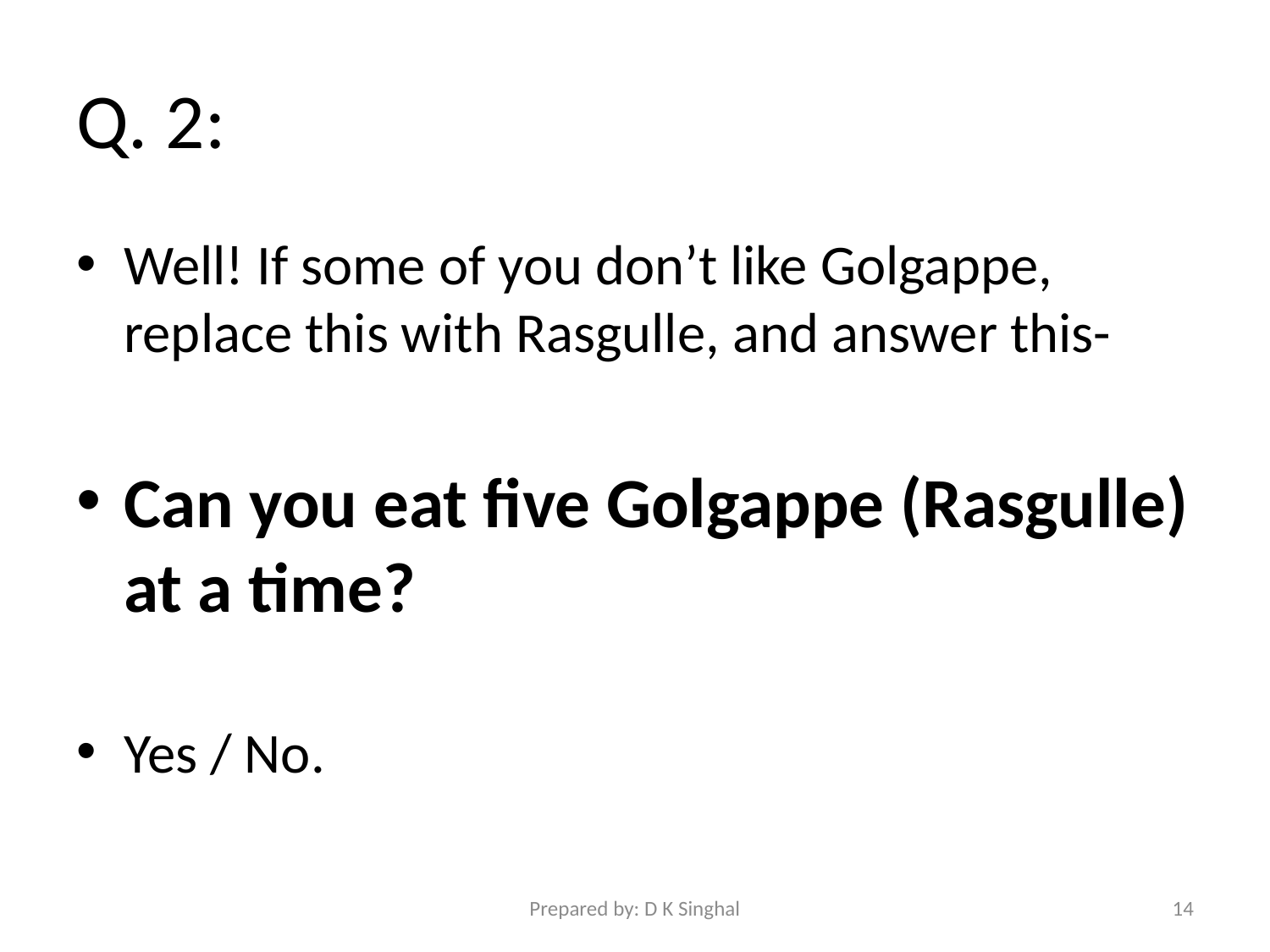

# Q. 2:
Well! If some of you don’t like Golgappe, replace this with Rasgulle, and answer this-

Can you eat five Golgappe (Rasgulle) at a time?

Yes / No.
Prepared by: D K Singhal
14